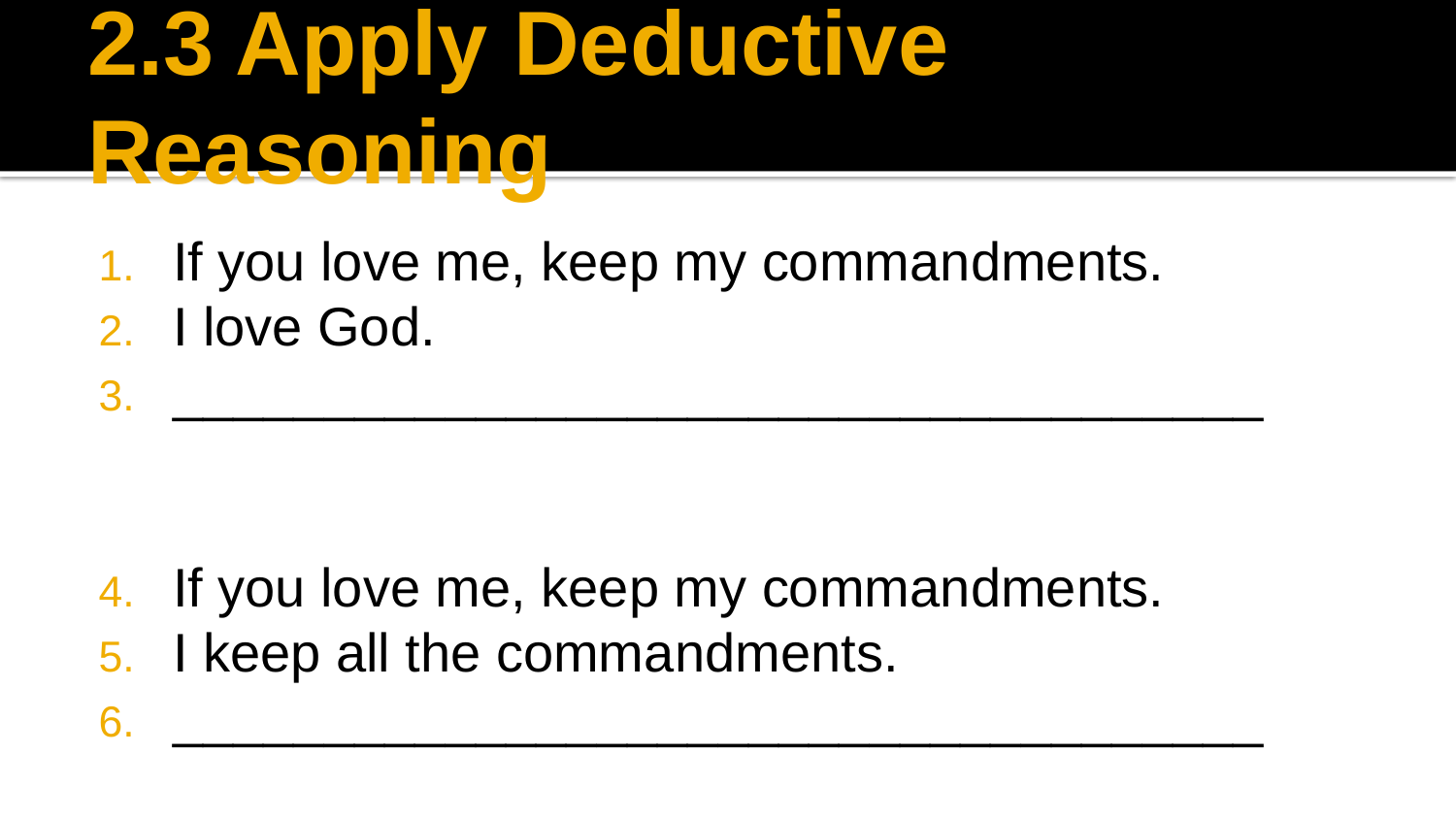

# 2.3 Apply Deductive Reasoning
If you love me, keep my commandments.
I love God.
____________________________________

If you love me, keep my commandments.
I keep all the commandments.
____________________________________